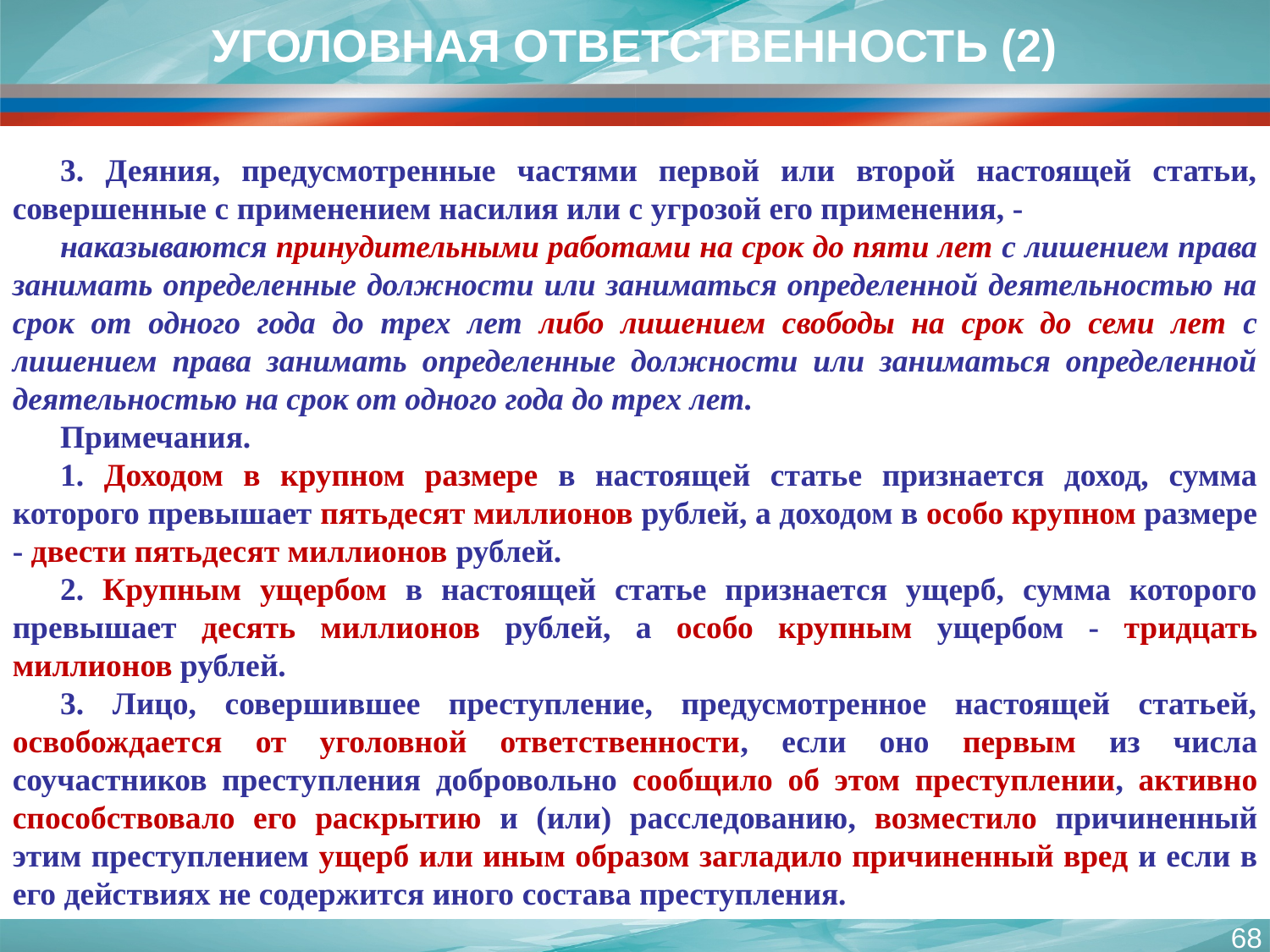

УГОЛОВНАЯ ОТВЕТСТВЕННОСТЬ (2)
3. Деяния, предусмотренные частями первой или второй настоящей статьи, совершенные с применением насилия или с угрозой его применения, -
наказываются принудительными работами на срок до пяти лет с лишением права занимать определенные должности или заниматься определенной деятельностью на срок от одного года до трех лет либо лишением свободы на срок до семи лет с лишением права занимать определенные должности или заниматься определенной деятельностью на срок от одного года до трех лет.
Примечания.
1. Доходом в крупном размере в настоящей статье признается доход, сумма которого превышает пятьдесят миллионов рублей, а доходом в особо крупном размере - двести пятьдесят миллионов рублей.
2. Крупным ущербом в настоящей статье признается ущерб, сумма которого превышает десять миллионов рублей, а особо крупным ущербом - тридцать миллионов рублей.
3. Лицо, совершившее преступление, предусмотренное настоящей статьей, освобождается от уголовной ответственности, если оно первым из числа соучастников преступления добровольно сообщило об этом преступлении, активно способствовало его раскрытию и (или) расследованию, возместило причиненный этим преступлением ущерб или иным образом загладило причиненный вред и если в его действиях не содержится иного состава преступления.
68